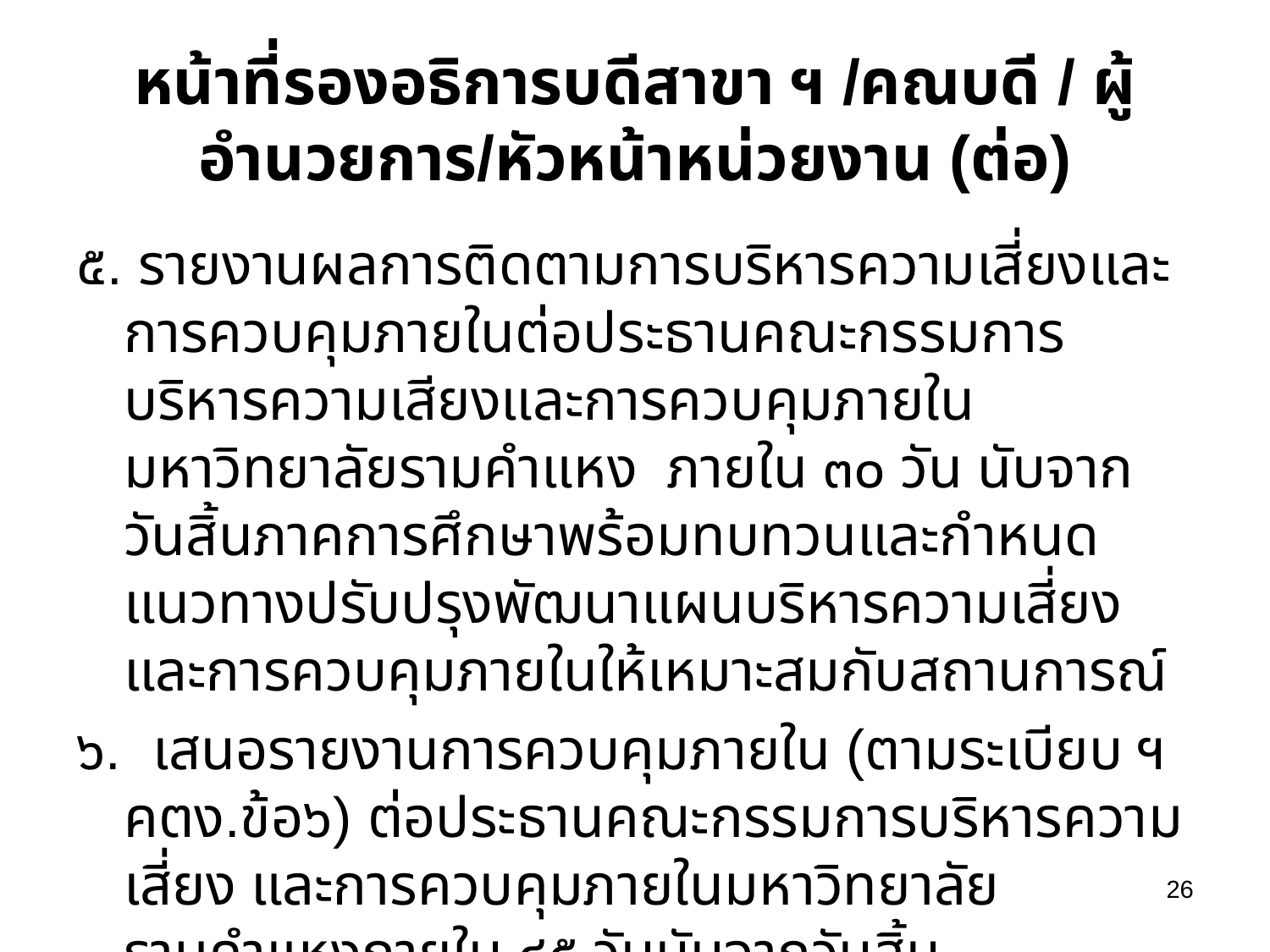

# หน้าที่รองอธิการบดีสาขา ฯ /คณบดี / ผู้อำนวยการ/หัวหน้าหน่วยงาน (ต่อ)
๕. รายงานผลการติดตามการบริหารความเสี่ยงและการควบคุมภายในต่อประธานคณะกรรมการบริหารความเสียงและการควบคุมภายในมหาวิทยาลัยรามคำแหง  ภายใน ๓๐ วัน นับจากวันสิ้นภาคการศึกษาพร้อมทบทวนและกำหนดแนวทางปรับปรุงพัฒนาแผนบริหารความเสี่ยงและการควบคุมภายในให้เหมาะสมกับสถานการณ์
๖.  เสนอรายงานการควบคุมภายใน (ตามระเบียบ ฯ คตง.ข้อ๖) ต่อประธานคณะกรรมการบริหารความเสี่ยง และการควบคุมภายในมหาวิทยาลัยรามคำแหงภายใน ๔๕ วันนับจากวันสิ้นปีงบประมาณ
26